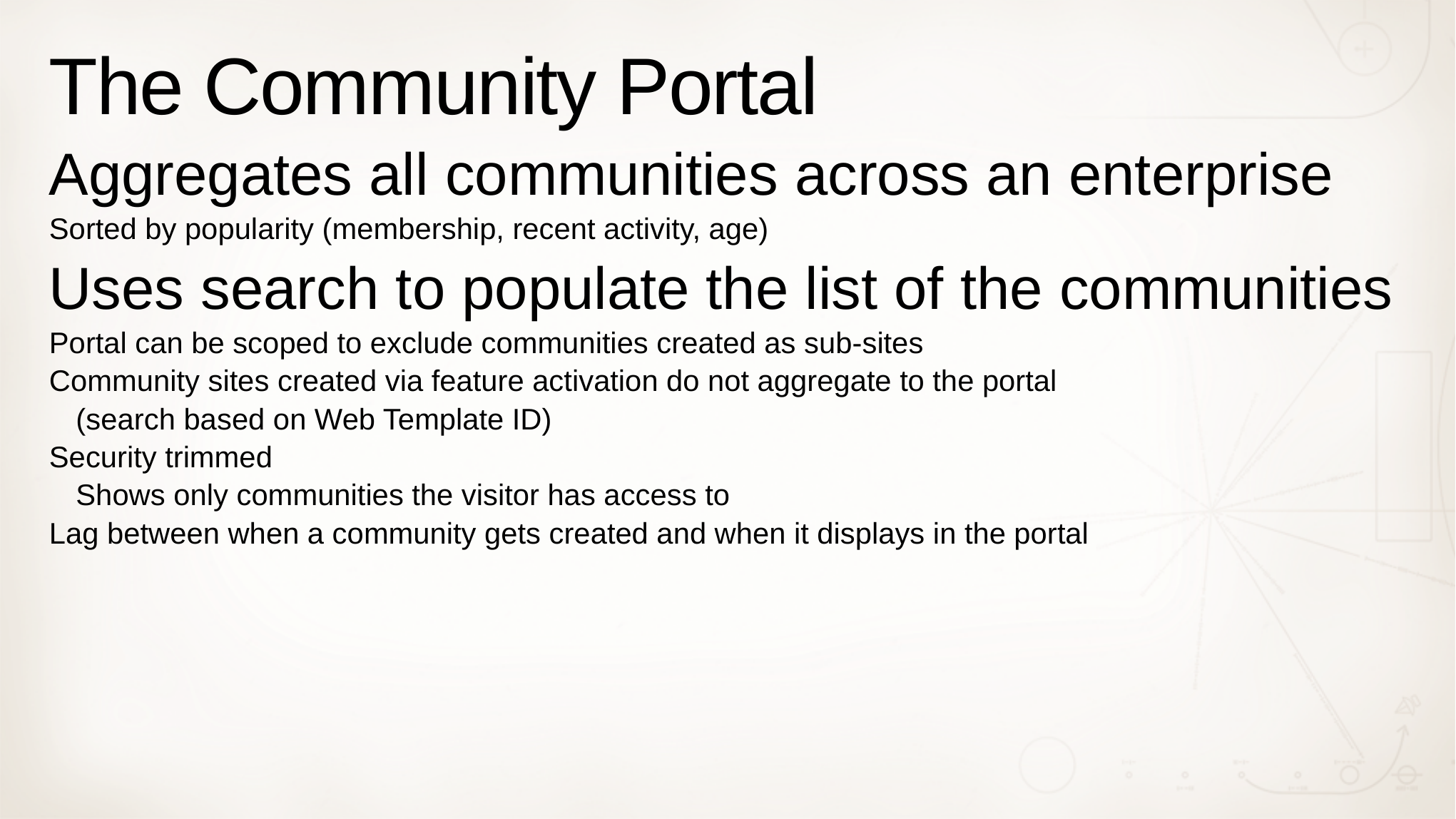

# The Community Portal
Aggregates all communities across an enterprise
Sorted by popularity (membership, recent activity, age)
Uses search to populate the list of the communities
Portal can be scoped to exclude communities created as sub-sites
Community sites created via feature activation do not aggregate to the portal
(search based on Web Template ID)
Security trimmed
Shows only communities the visitor has access to
Lag between when a community gets created and when it displays in the portal